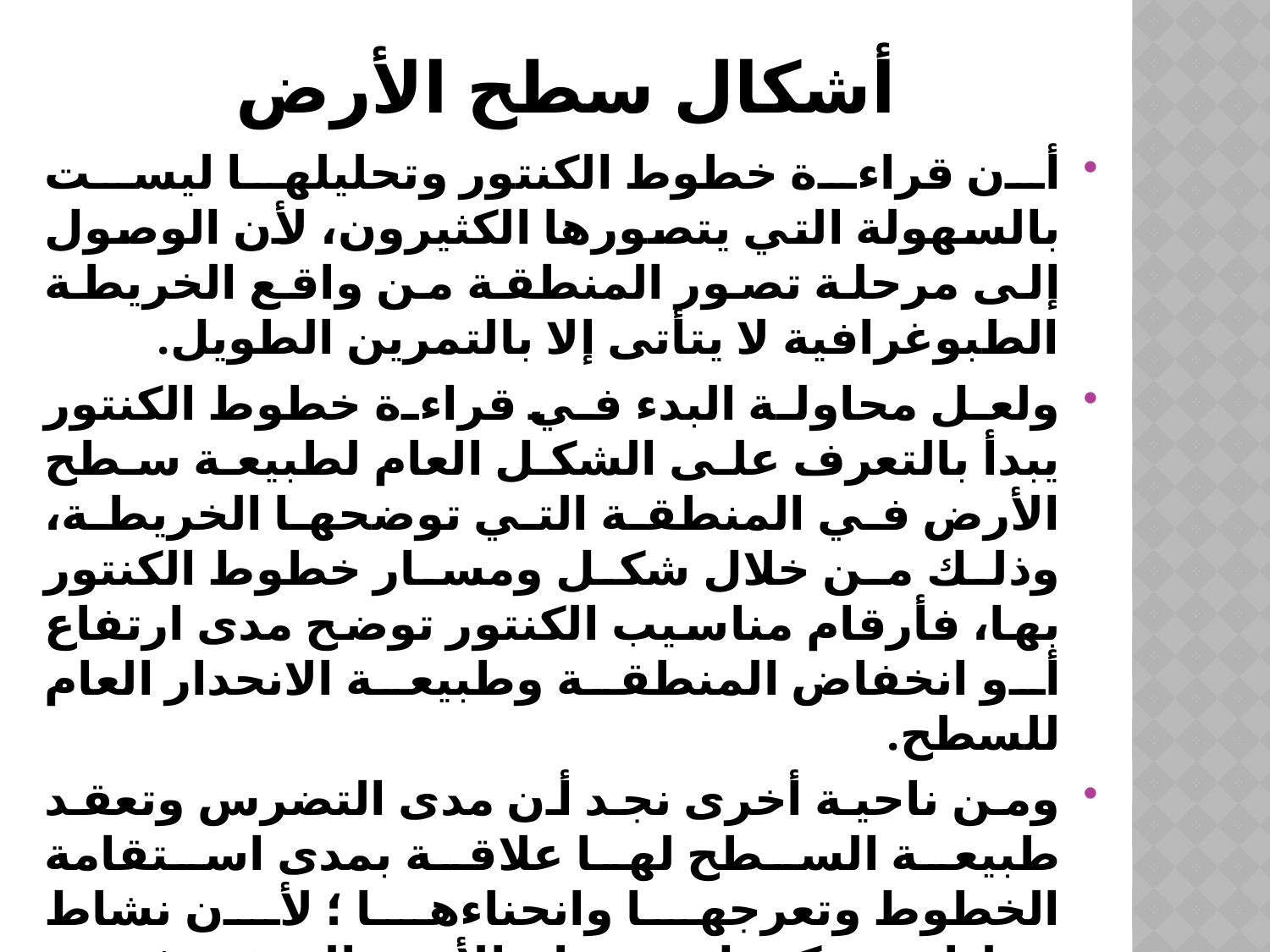

# أشكال سطح الأرض
أن قراءة خطوط الكنتور وتحليلها ليست بالسهولة التي يتصورها الكثيرون، لأن الوصول إلى مرحلة تصور المنطقة من واقع الخريطة الطبوغرافية لا يتأتى إلا بالتمرين الطويل.
ولعل محاولة البدء في قراءة خطوط الكنتور يبدأ بالتعرف على الشكل العام لطبيعة سطح الأرض في المنطقة التي توضحها الخريطة، وذلك من خلال شكل ومسار خطوط الكنتور بها، فأرقام مناسيب الكنتور توضح مدى ارتفاع أو انخفاض المنطقة وطبيعة الانحدار العام للسطح.
ومن ناحية أخرى نجد أن مدى التضرس وتعقد طبيعة السطح لها علاقة بمدى استقامة الخطوط وتعرجها وانحناءها ؛ لأن نشاط عمليات تشكيل سطح الأرض المؤثرة فيه، تنعكس في مسار خطوط الكنتور مثل: الحافات الانكسارية التي تبدو على هيئة جروف، وكذلك شبكة التصريف السطحي للأودية  التي تظهر في تراجع  خطوط الكنتور نحو المنبع.